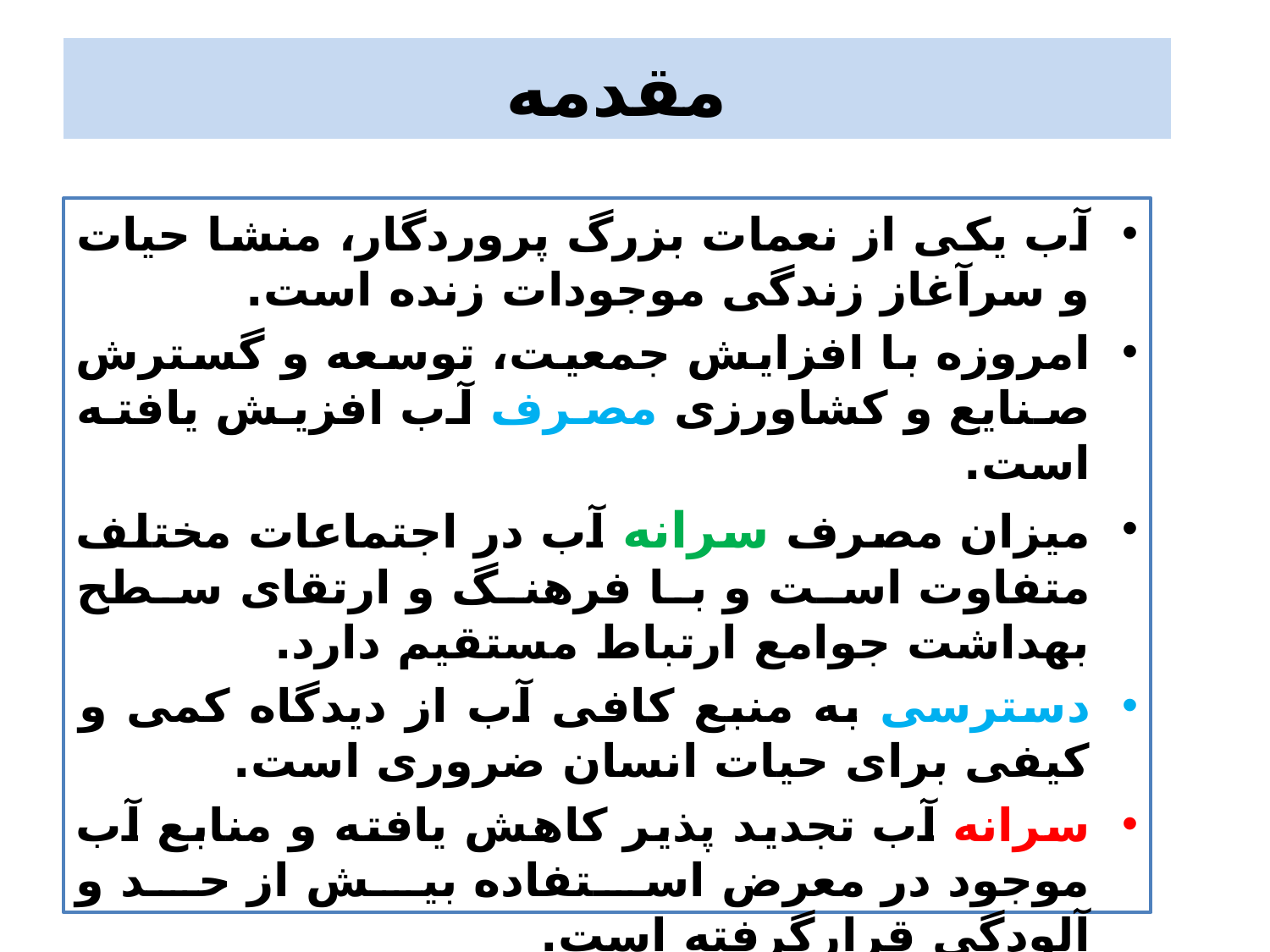

# مقدمه
آب یکی از نعمات بزرگ پروردگار، منشا حیات و سرآغاز زندگی موجودات زنده است.
امروزه با افزایش جمعیت، توسعه و گسترش صنایع و کشاورزی مصرف آب افزیش یافته است.
میزان مصرف سرانه آب در اجتماعات مختلف متفاوت است و با فرهنگ و ارتقای سطح بهداشت جوامع ارتباط مستقیم دارد.
دسترسی به منبع کافی آب از دیدگاه کمی و کیفی برای حیات انسان ضروری است.
سرانه آب تجدید پذیر کاهش یافته و منابع آب موجود در معرض استفاده بیش از حد و آلودگی قرارگرفته است.